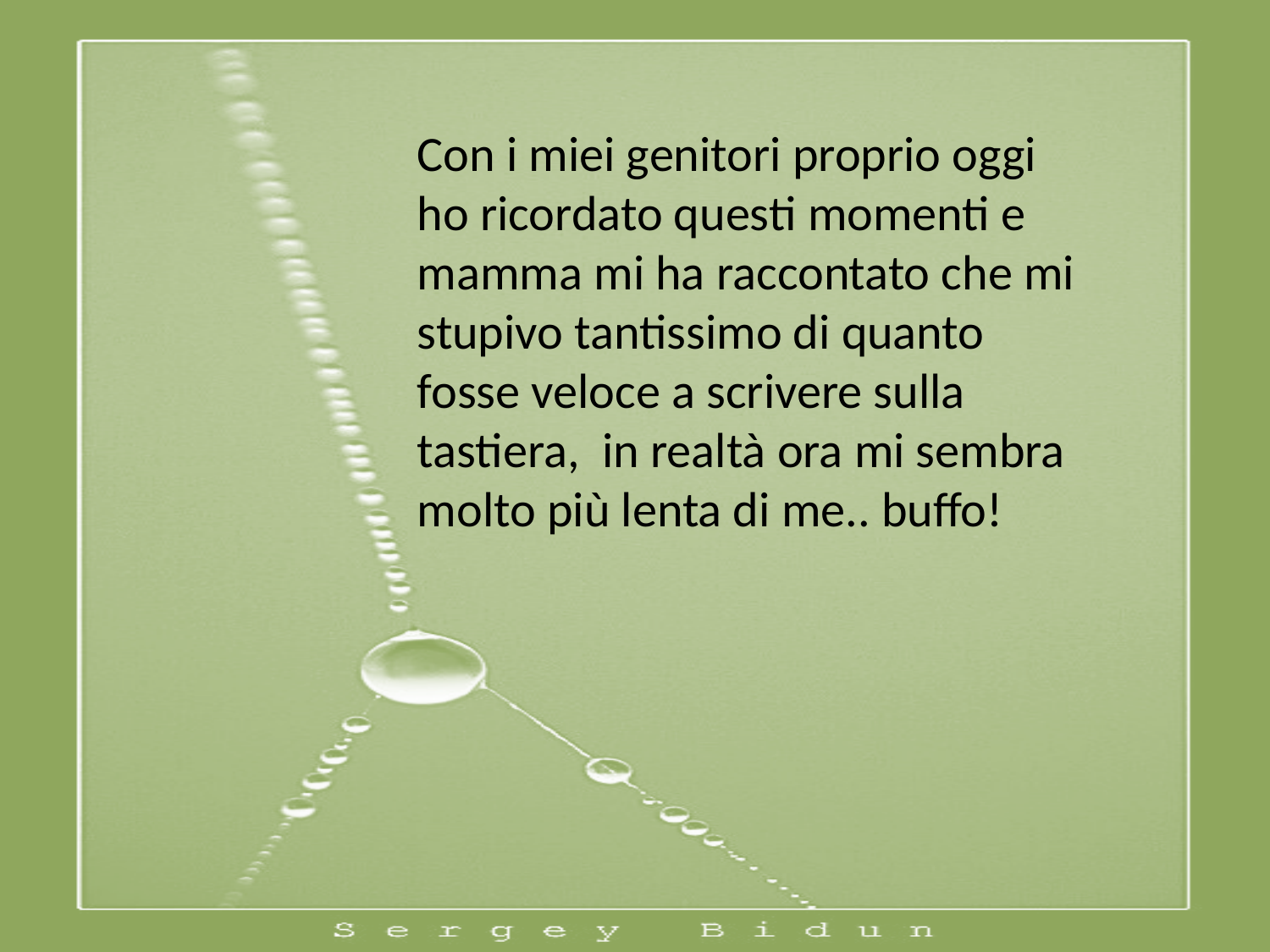

Con i miei genitori proprio oggi ho ricordato questi momenti e mamma mi ha raccontato che mi stupivo tantissimo di quanto fosse veloce a scrivere sulla tastiera,  in realtà ora mi sembra molto più lenta di me.. buffo!